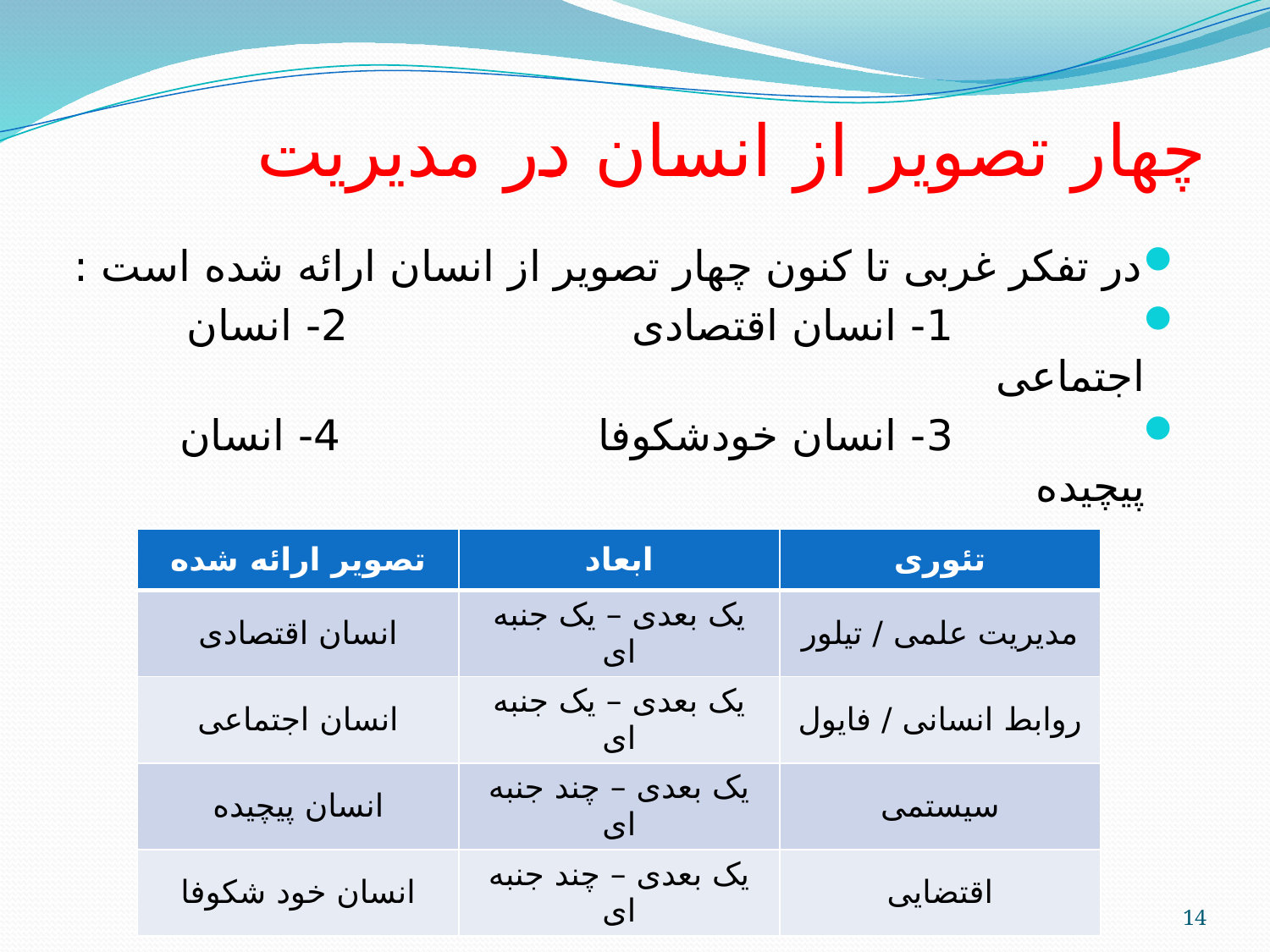

# چهار تصویر از انسان در مدیریت
در تفکر غربی تا کنون چهار تصویر از انسان ارائه شده است :
              1- انسان اقتصادی                     2- انسان اجتماعی
              3- انسان خودشکوفا                   4- انسان پیچیده

| تصویر ارائه شده | ابعاد | تئوری |
| --- | --- | --- |
| انسان اقتصادی | یک بعدی – یک جنبه ای | مدیریت علمی / تیلور |
| انسان اجتماعی | یک بعدی – یک جنبه ای | روابط انسانی / فایول |
| انسان پیچیده | یک بعدی – چند جنبه ای | سیستمی |
| انسان خود شکوفا | یک بعدی – چند جنبه ای | اقتضایی |
14